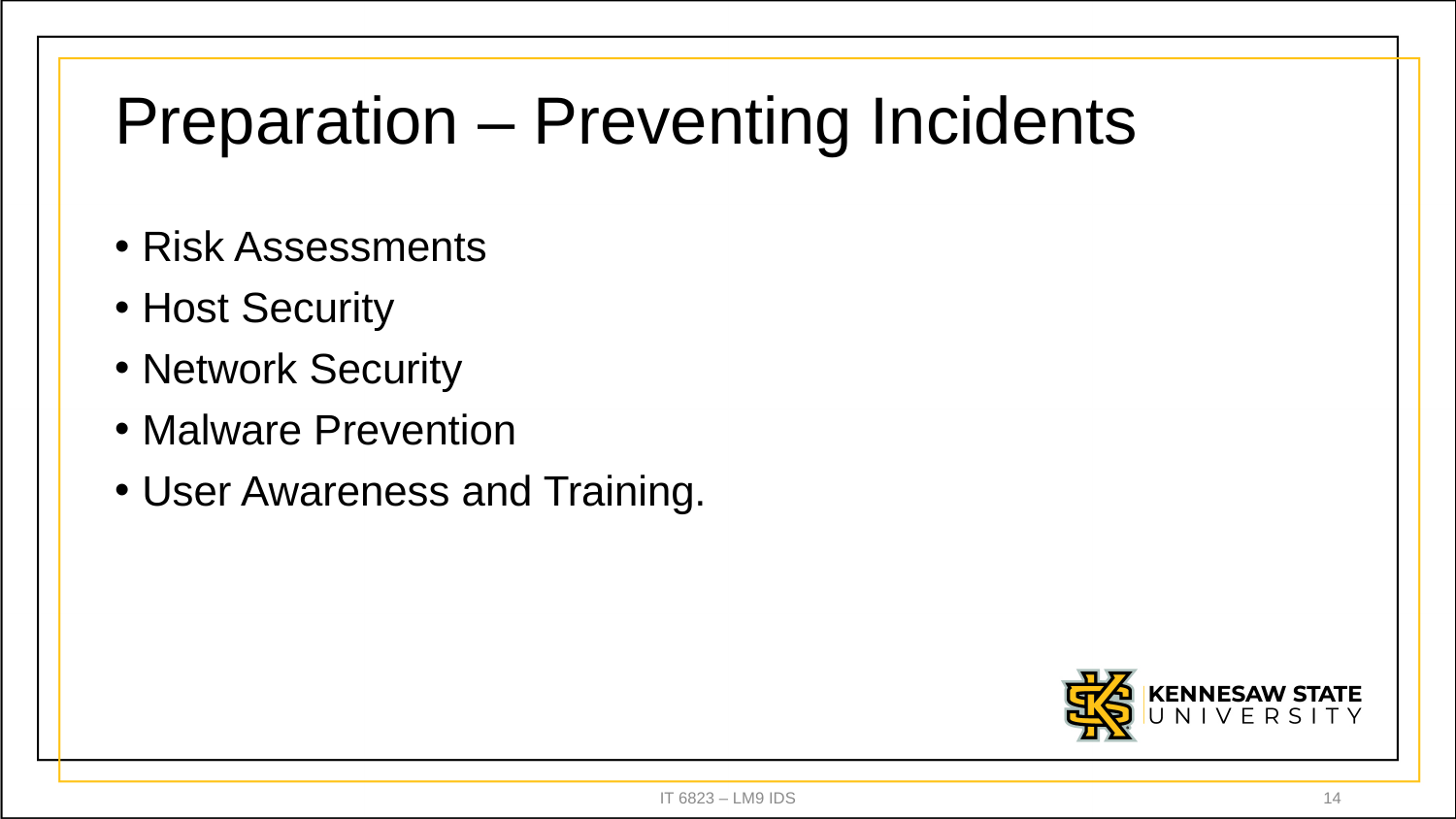

# Preparation – Preventing Incidents
Risk Assessments
Host Security
Network Security
Malware Prevention
User Awareness and Training.
IT 6823 – LM9 IDS
14